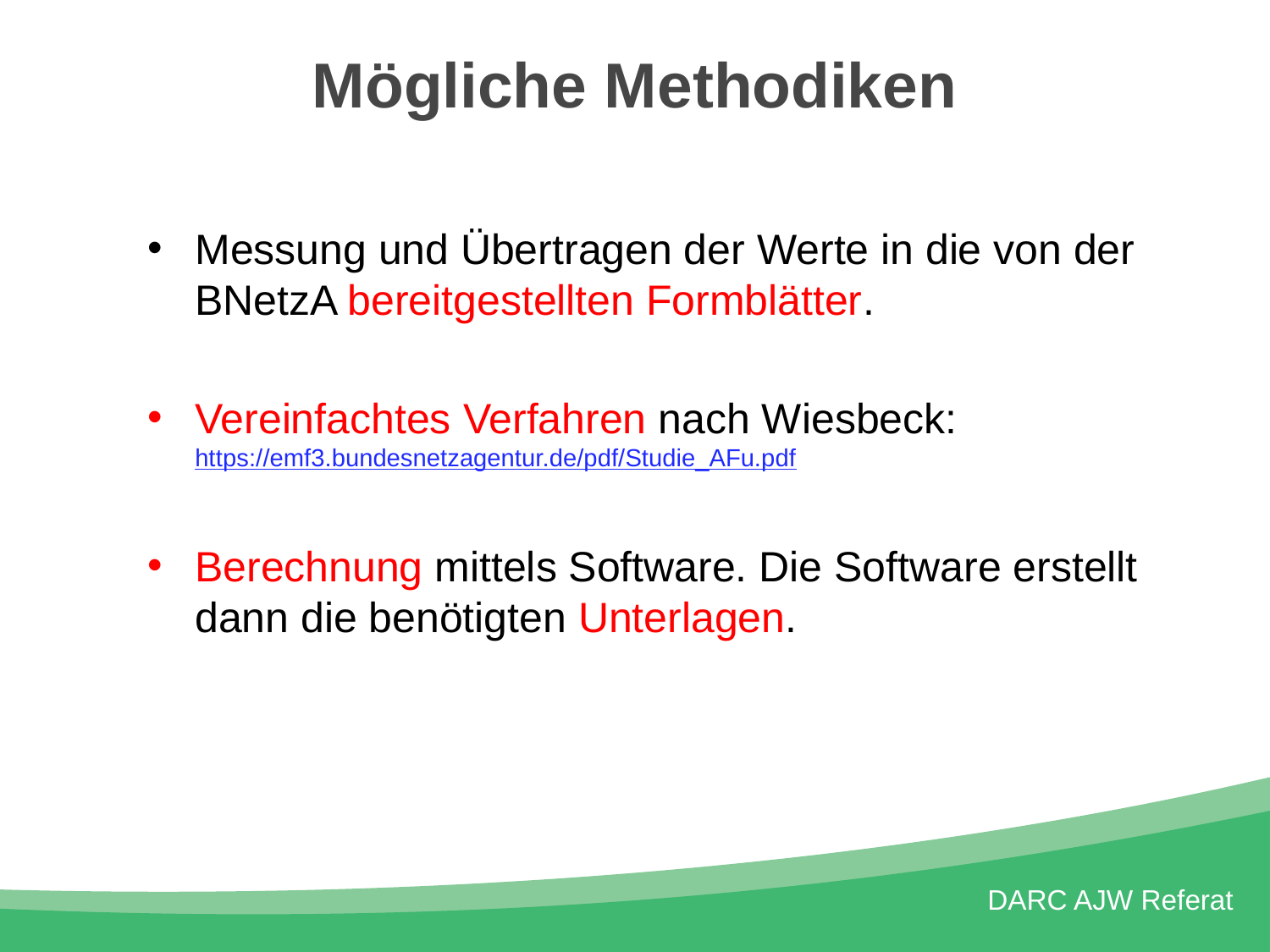

# Mögliche Methodiken

Messung und Übertragen der Werte in die von der BNetzA bereitgestellten Formblätter.
Vereinfachtes Verfahren nach Wiesbeck:
https://emf3.bundesnetzagentur.de/pdf/Studie_AFu.pdf
Berechnung mittels Software. Die Software erstellt dann die benötigten Unterlagen.